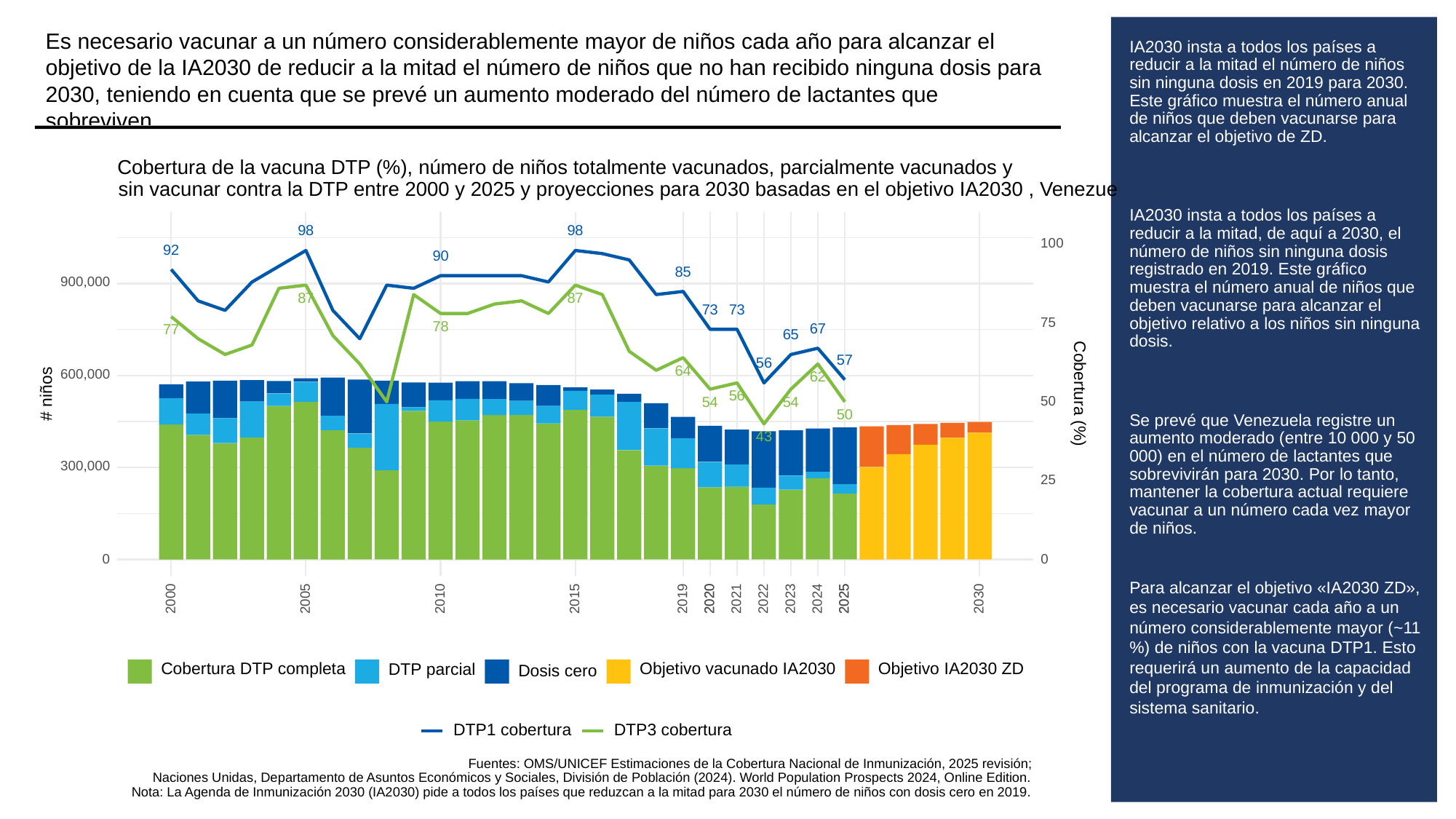

Es necesario vacunar a un número considerablemente mayor de niños cada año para alcanzar el objetivo de la IA2030 de reducir a la mitad el número de niños que no han recibido ninguna dosis para 2030, teniendo en cuenta que se prevé un aumento moderado del número de lactantes que sobreviven.
# IA2030 insta a todos los países a reducir a la mitad el número de niños sin ninguna dosis en 2019 para 2030. Este gráfico muestra el número anual de niños que deben vacunarse para alcanzar el objetivo de ZD.

IA2030 insta a todos los países a reducir a la mitad, de aquí a 2030, el número de niños sin ninguna dosis registrado en 2019. Este gráfico muestra el número anual de niños que deben vacunarse para alcanzar el objetivo relativo a los niños sin ninguna dosis.

Se prevé que Venezuela registre un aumento moderado (entre 10 000 y 50 000) en el número de lactantes que sobrevivirán para 2030. Por lo tanto, mantener la cobertura actual requiere vacunar a un número cada vez mayor de niños.

Para alcanzar el objetivo «IA2030 ZD», es necesario vacunar cada año a un número considerablemente mayor (~11 %) de niños con la vacuna DTP1. Esto requerirá un aumento de la capacidad del programa de inmunización y del sistema sanitario.

Cobertura de la vacuna DTP (%), número de niños totalmente vacunados, parcialmente vacunados y
sin vacunar contra la DTP entre 2000 y 2025 y proyecciones para 2030 basadas en el objetivo IA2030 , Venezuela

98
98

100
92

90
85
900,000

87
87
73
73
75
78
67
77

65
57
56
64
600,000
62

Cobertura (%)

# niños

56

50
54
54

50

43

300,000

25

0
0

2023
2030
2000
2005
2010
2015
2019
2020
2020
2021
2022
2024
2025
2025

Objetivo vacunado IA2030
Objetivo IA2030 ZD
Cobertura DTP completa
DTP parcial
Dosis cero
DTP3 cobertura
DTP1 cobertura

Fuentes: OMS/UNICEF Estimaciones de la Cobertura Nacional de Inmunización, 2025 revisión;
Naciones Unidas, Departamento de Asuntos Económicos y Sociales, División de Población (2024). World Population Prospects 2024, Online Edition.
Nota: La Agenda de Inmunización 2030 (IA2030) pide a todos los países que reduzcan a la mitad para 2030 el número de niños con dosis cero en 2019.